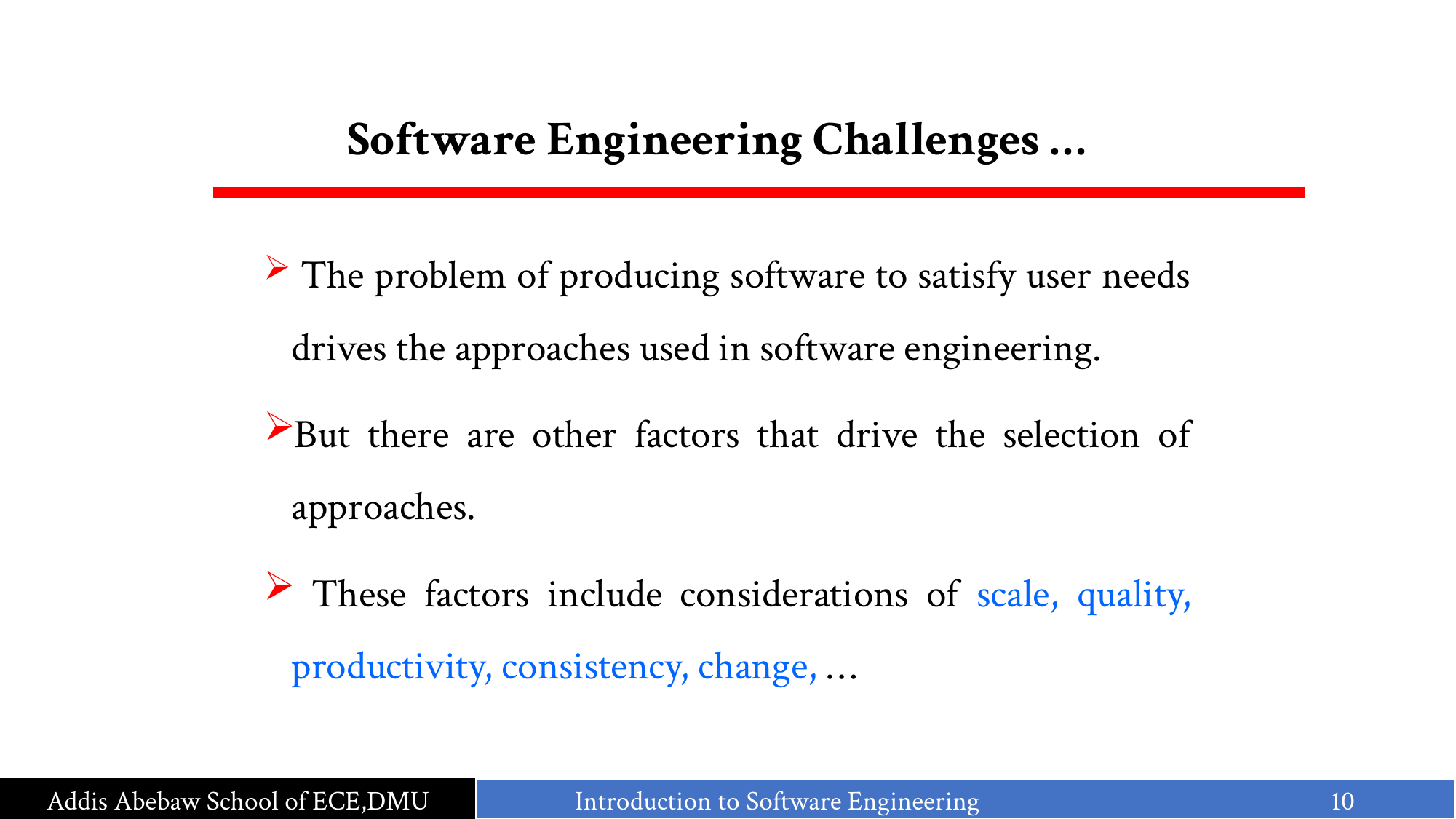

Software Engineering Challenges …
 The problem of producing software to satisfy user needs drives the approaches used in software engineering.
But there are other factors that drive the selection of approaches.
 These factors include considerations of scale, quality, productivity, consistency, change, …
Addis Abebaw School of ECE,DMU
Introduction to Software Engineering                                                         10